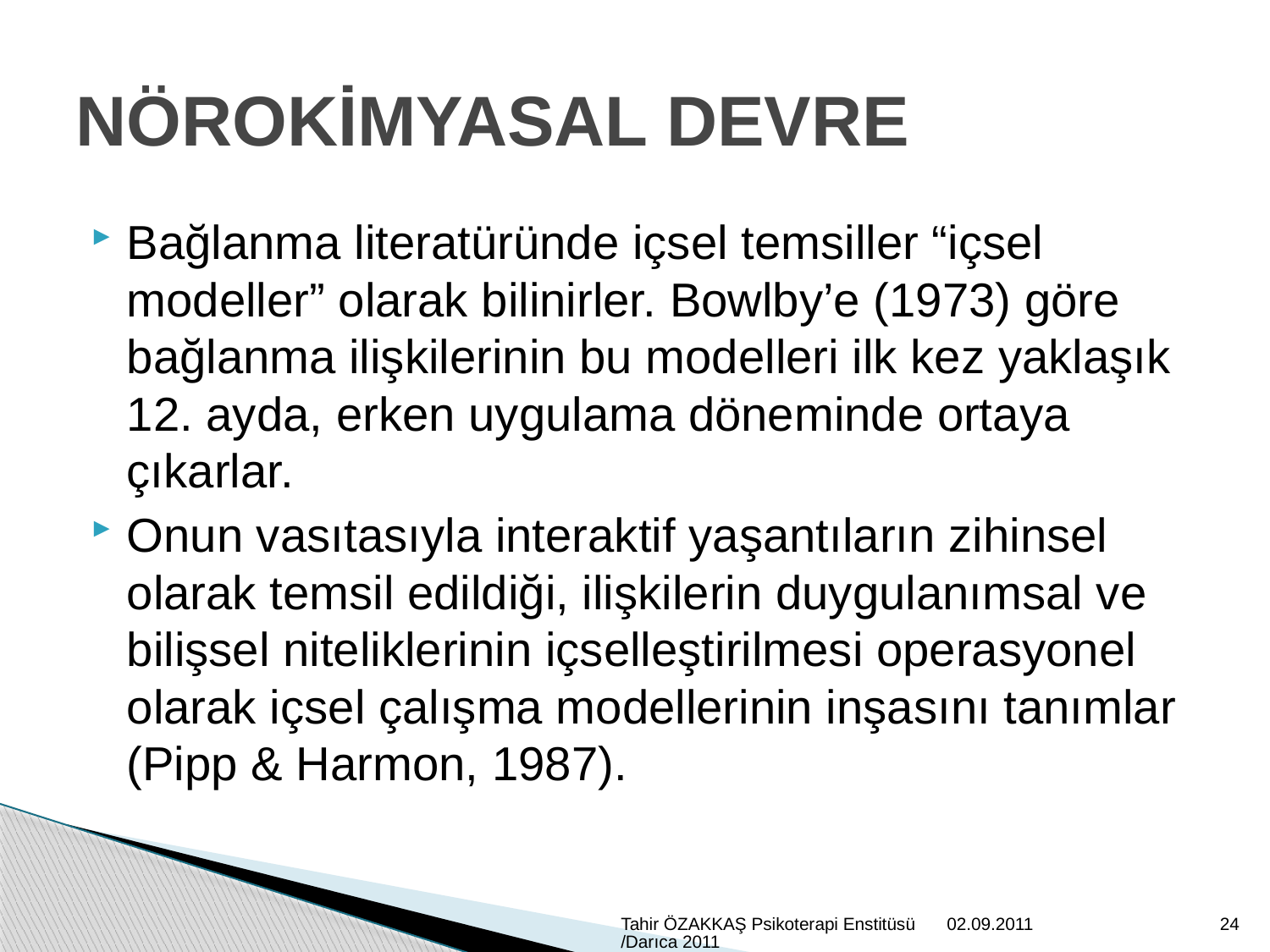

# NÖROKİMYASAL DEVRE
Bağlanma literatüründe içsel temsiller “içsel modeller” olarak bilinirler. Bowlby’e (1973) göre bağlanma ilişkilerinin bu modelleri ilk kez yaklaşık 12. ayda, erken uygulama döneminde ortaya çıkarlar.
Onun vasıtasıyla interaktif yaşantıların zihinsel olarak temsil edildiği, ilişkilerin duygulanımsal ve bilişsel niteliklerinin içselleştirilmesi operasyonel olarak içsel çalışma modellerinin inşasını tanımlar (Pipp & Harmon, 1987).
Tahir ÖZAKKAŞ Psikoterapi Enstitüsü /Darıca 2011
02.09.2011
24